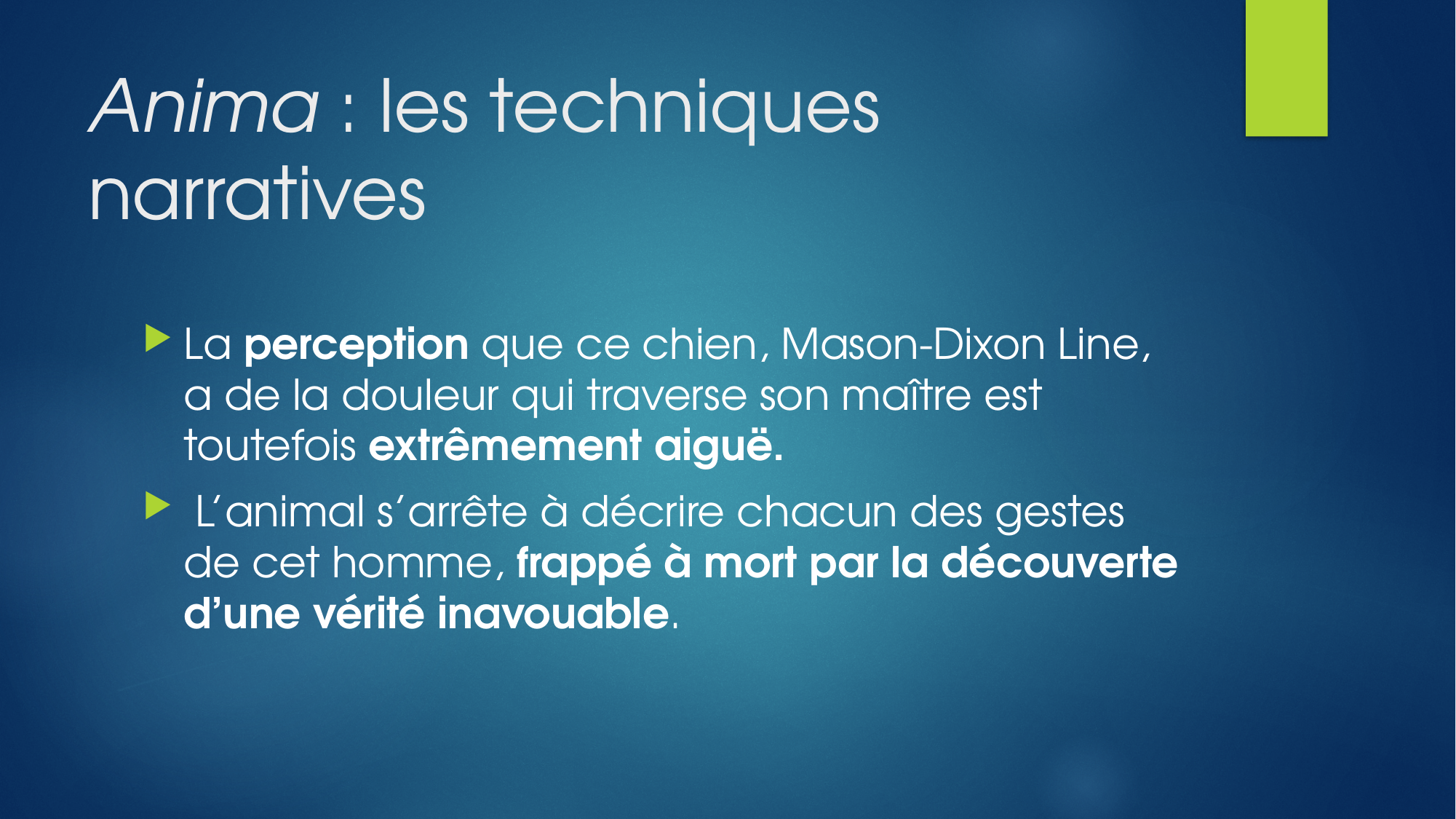

# Anima : les techniques narratives

La perception que ce chien, Mason-Dixon Line,  a de la douleur qui traverse son maître est toutefois extrêmement aiguë.
 L’animal s’arrête à décrire chacun des gestes de cet homme, frappé à mort par la découverte d’une vérité inavouable.